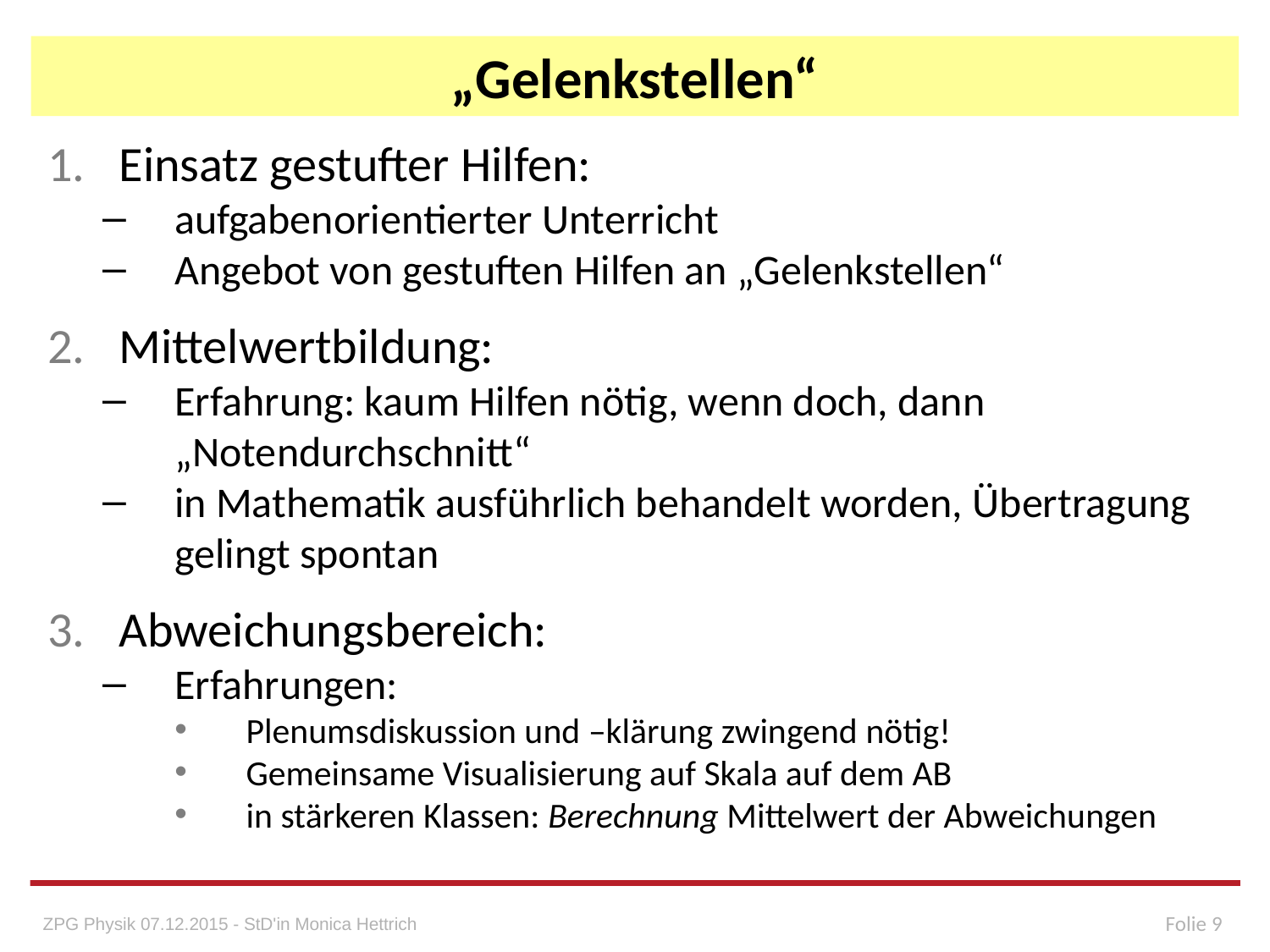

# „Gelenkstellen“
Einsatz gestufter Hilfen:
aufgabenorientierter Unterricht
Angebot von gestuften Hilfen an „Gelenkstellen“
Mittelwertbildung:
Erfahrung: kaum Hilfen nötig, wenn doch, dann „Notendurchschnitt“
in Mathematik ausführlich behandelt worden, Übertragung gelingt spontan
Abweichungsbereich:
Erfahrungen:
Plenumsdiskussion und –klärung zwingend nötig!
Gemeinsame Visualisierung auf Skala auf dem AB
in stärkeren Klassen: Berechnung Mittelwert der Abweichungen
Folie 9
ZPG Physik 07.12.2015 - StD'in Monica Hettrich